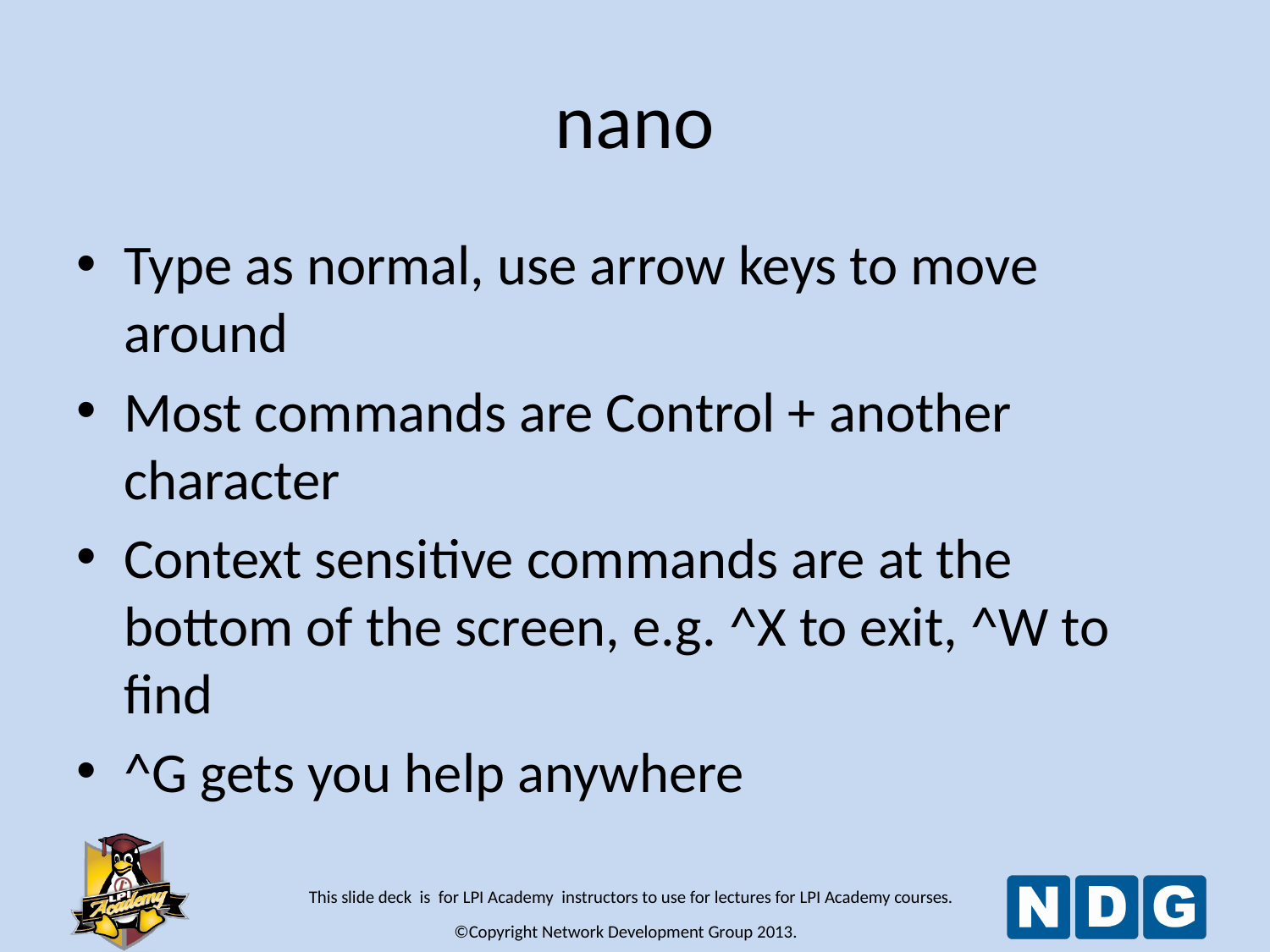

# nano
Type as normal, use arrow keys to move around
Most commands are Control + another character
Context sensitive commands are at the bottom of the screen, e.g. ^X to exit, ^W to find
^G gets you help anywhere